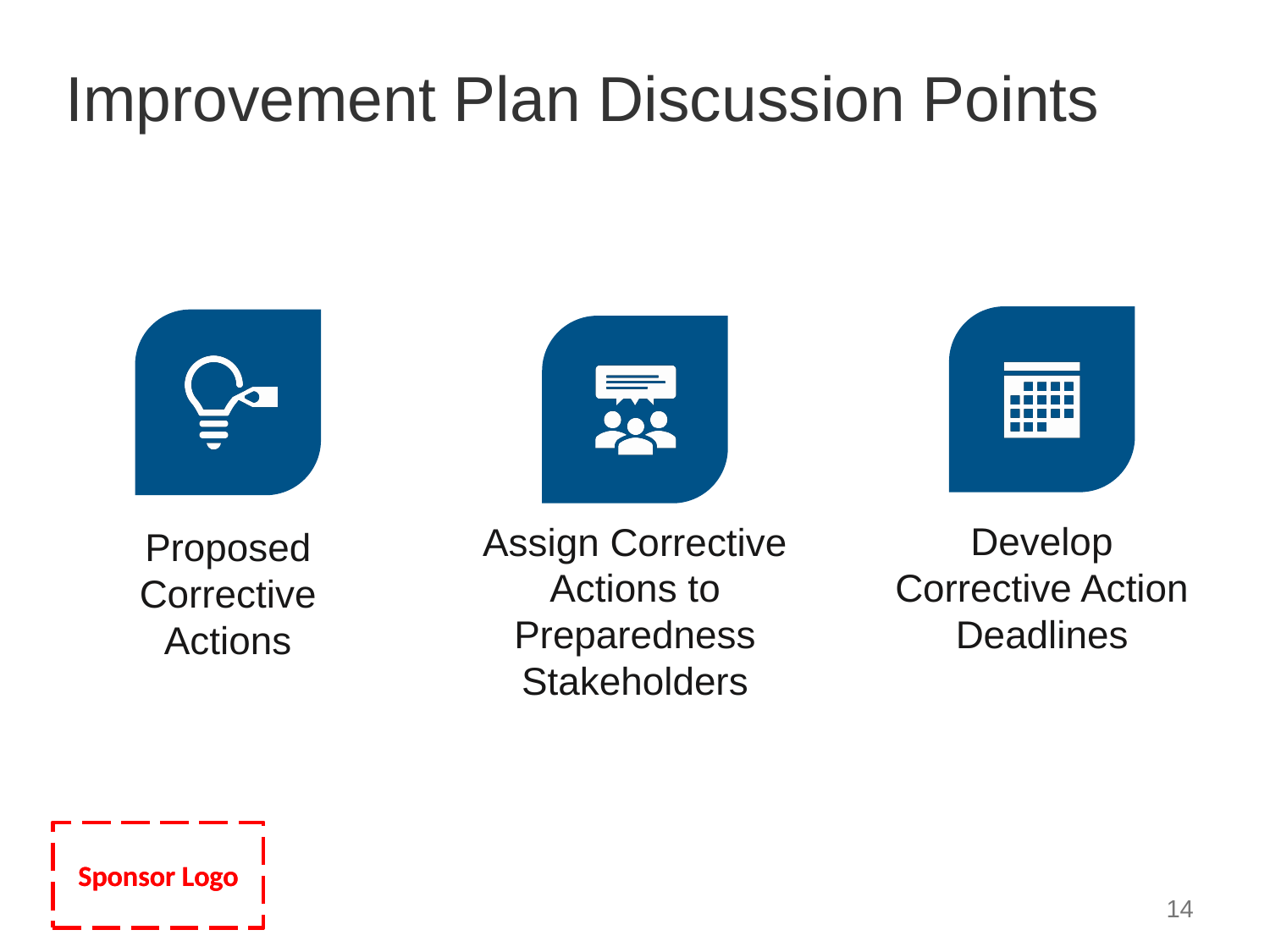

# Improvement Plan Discussion Points
Proposed Corrective Actions
Assign Corrective Actions to Preparedness Stakeholders
Develop Corrective Action Deadlines

Sponsor Logo
14